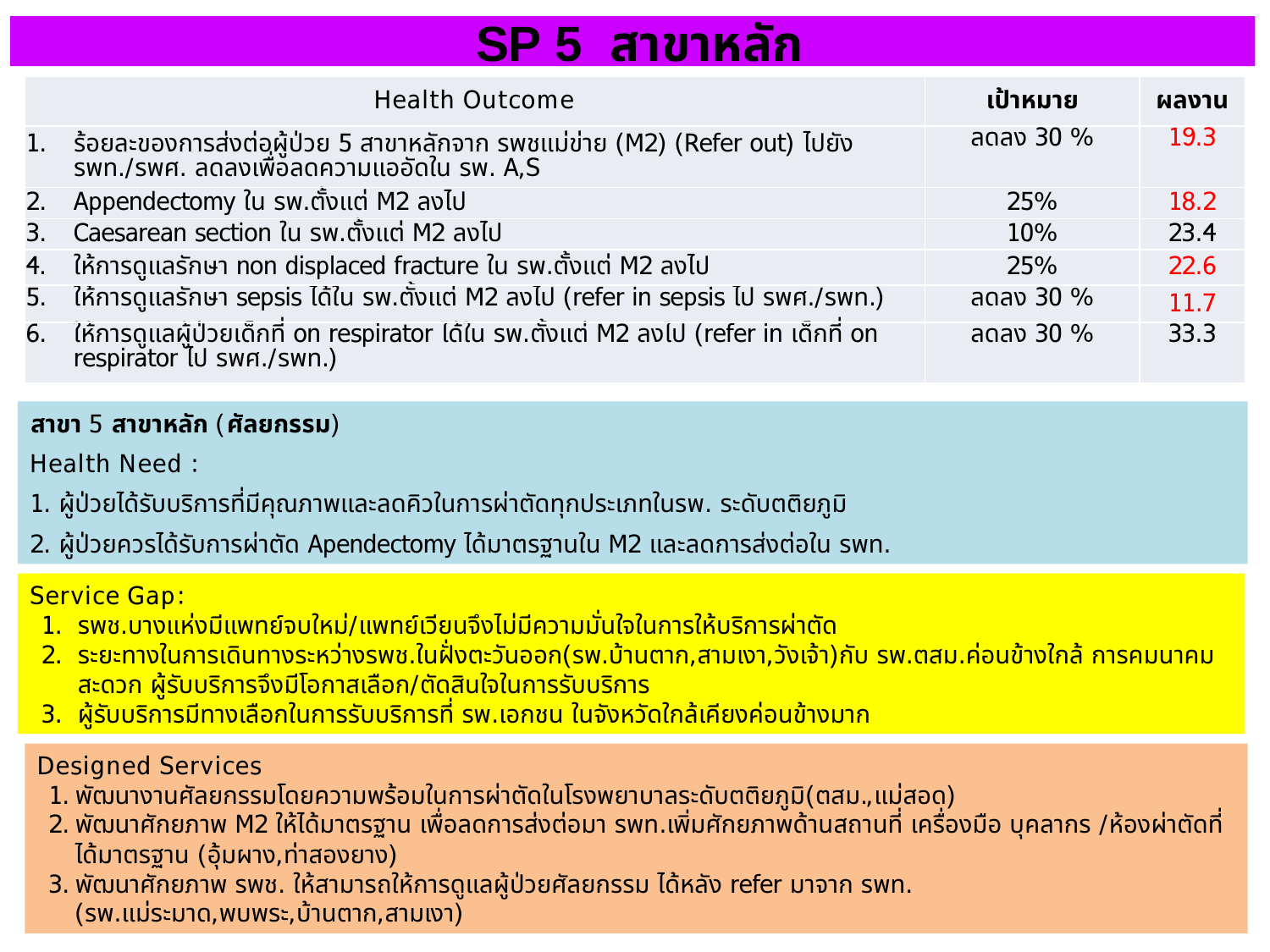

# SP 5  สาขาหลัก
| Health Outcome | เป้าหมาย | ผลงาน |
| --- | --- | --- |
| ร้อยละของการส่งต่อผู้ป่วย 5 สาขาหลักจาก รพชแม่ข่าย (M2) (Refer out) ไปยัง รพท./รพศ. ลดลงเพื่อลดความแออัดใน รพ. A,S | ลดลง 30 % | 19.3 |
| Appendectomy ใน รพ.ตั้งแต่ M2 ลงไป | 25% | 18.2 |
| Caesarean section ใน รพ.ตั้งแต่ M2 ลงไป | 10% | 23.4 |
| ให้การดูแลรักษา non displaced fracture ใน รพ.ตั้งแต่ M2 ลงไป | 25% | 22.6 |
| ให้การดูแลรักษา sepsis ได้ใน รพ.ตั้งแต่ M2 ลงไป (refer in sepsis ไป รพศ./รพท.) | ลดลง 30 % | 11.7 |
| ให้การดูแลผู้ป่วยเด็กที่ on respirator ได้ใน รพ.ตั้งแต่ M2 ลงไป (refer in เด็กที่ on respirator ไป รพศ./รพท.) | ลดลง 30 % | 33.3 |
สาขา 5 สาขาหลัก (ศัลยกรรม)
Health Need :
1. ผู้ป่วยได้รับบริการที่มีคุณภาพและลดคิวในการผ่าตัดทุกประเภทในรพ. ระดับตติยภูมิ
2. ผู้ป่วยควรได้รับการผ่าตัด Apendectomy ได้มาตรฐานใน M2 และลดการส่งต่อใน รพท.
Service Gap:
รพช.บางแห่งมีแพทย์จบใหม่/แพทย์เวียนจึงไม่มีความมั่นใจในการให้บริการผ่าตัด
ระยะทางในการเดินทางระหว่างรพช.ในฝั่งตะวันออก(รพ.บ้านตาก,สามเงา,วังเจ้า)กับ รพ.ตสม.ค่อนข้างใกล้ การคมนาคมสะดวก ผู้รับบริการจึงมีโอกาสเลือก/ตัดสินใจในการรับบริการ
ผู้รับบริการมีทางเลือกในการรับบริการที่ รพ.เอกชน ในจังหวัดใกล้เคียงค่อนข้างมาก
Designed Services
พัฒนางานศัลยกรรมโดยความพร้อมในการผ่าตัดในโรงพยาบาลระดับตติยภูมิ(ตสม.,แม่สอด)
พัฒนาศักยภาพ M2 ให้ได้มาตรฐาน เพื่อลดการส่งต่อมา รพท.เพิ่มศักยภาพด้านสถานที่ เครื่องมือ บุคลากร /ห้องผ่าตัดที่ได้มาตรฐาน (อุ้มผาง,ท่าสองยาง)
พัฒนาศักยภาพ รพช. ให้สามารถให้การดูแลผู้ป่วยศัลยกรรม ได้หลัง refer มาจาก รพท.(รพ.แม่ระมาด,พบพระ,บ้านตาก,สามเงา)